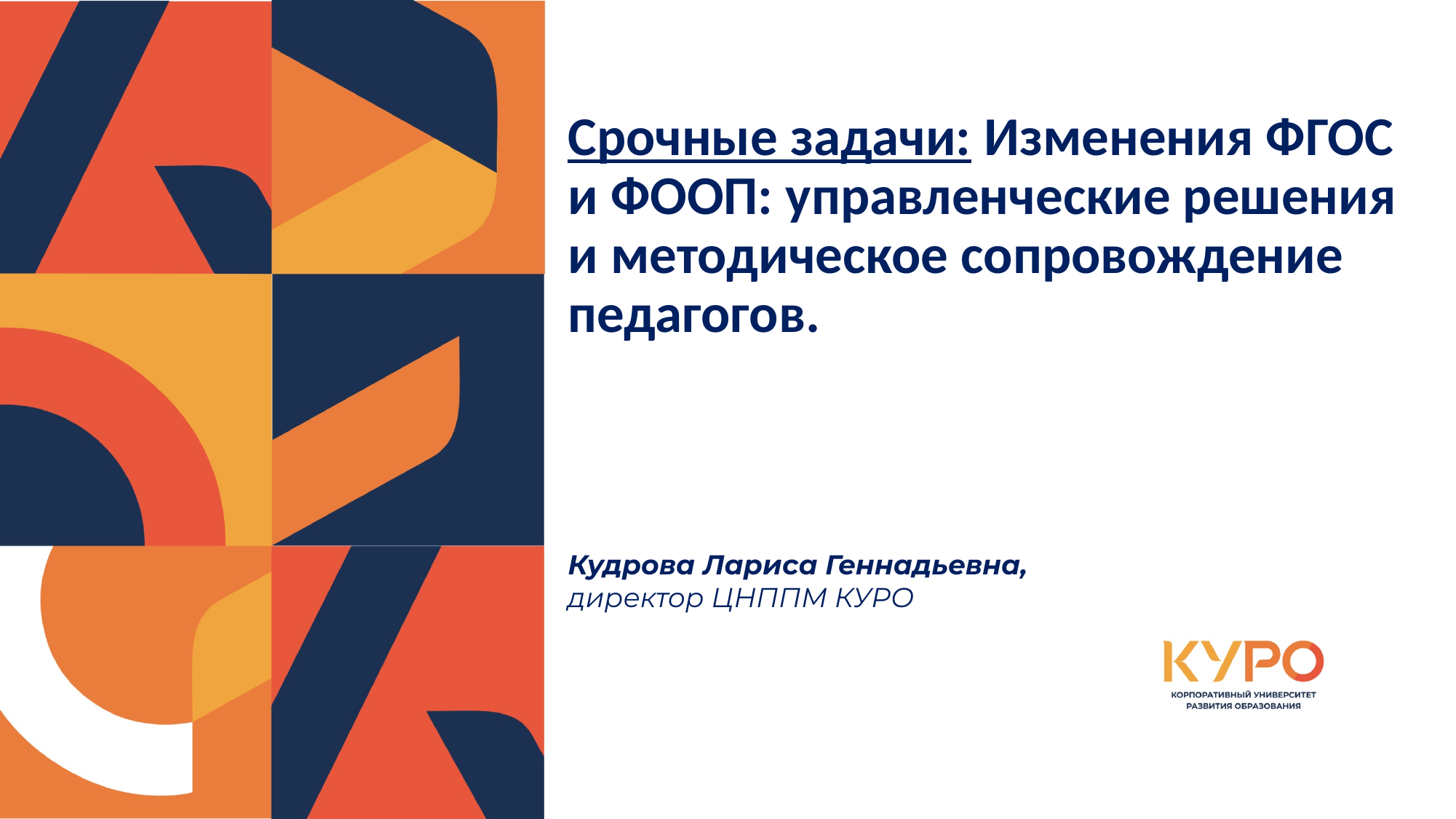

Срочные задачи: Изменения ФГОС и ФООП: управленческие решения и методическое сопровождение педагогов.
Кудрова Лариса Геннадьевна,
директор ЦНППМ КУРО